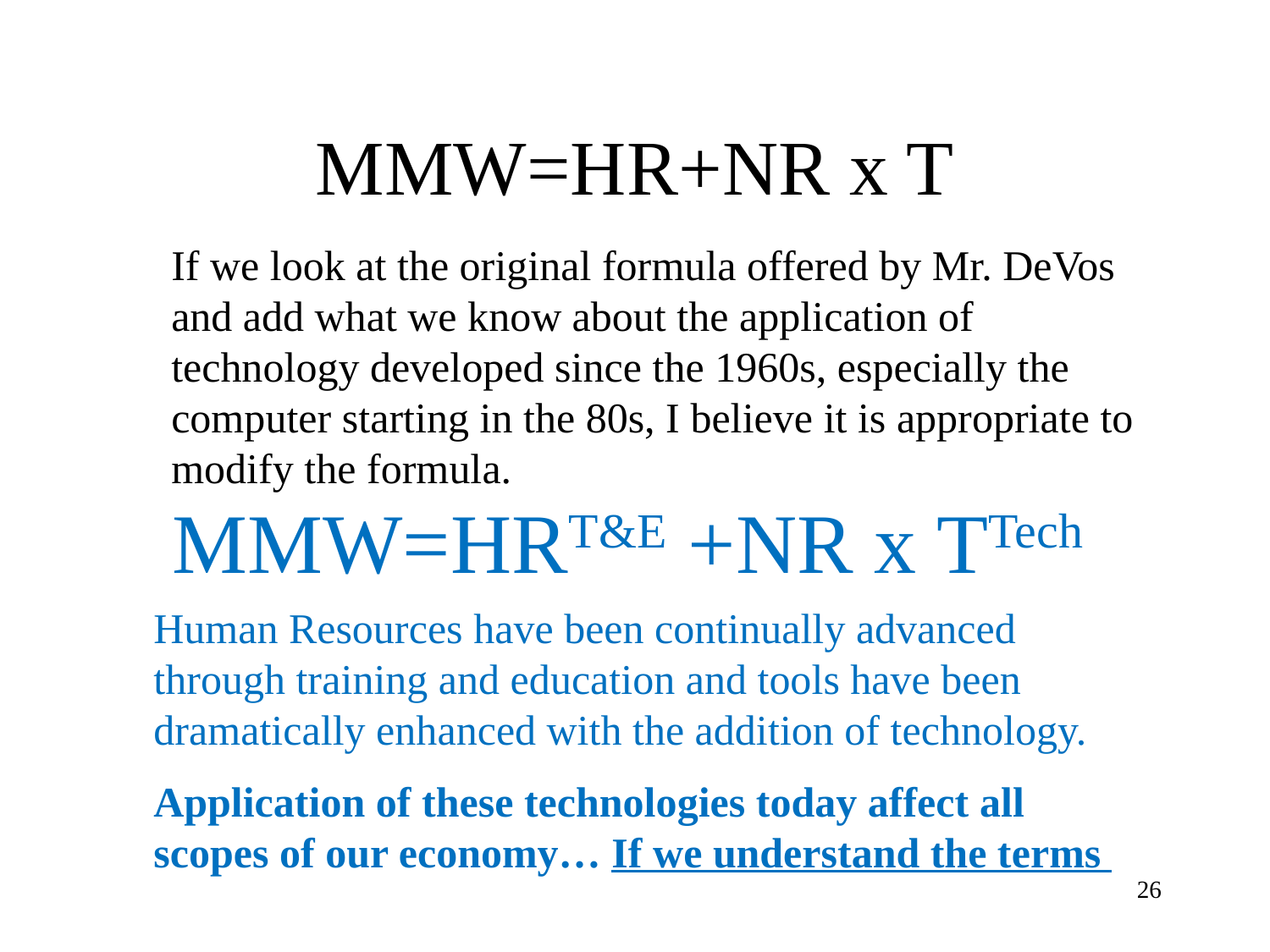

# MMW=HR+NR x T
If we look at the original formula offered by Mr. DeVos and add what we know about the application of technology developed since the 1960s, especially the computer starting in the 80s, I believe it is appropriate to modify the formula.
MMW=HRT&E +NR x TTech
Human Resources have been continually advanced through training and education and tools have been dramatically enhanced with the addition of technology.
Application of these technologies today affect all scopes of our economy… If we understand the terms
26